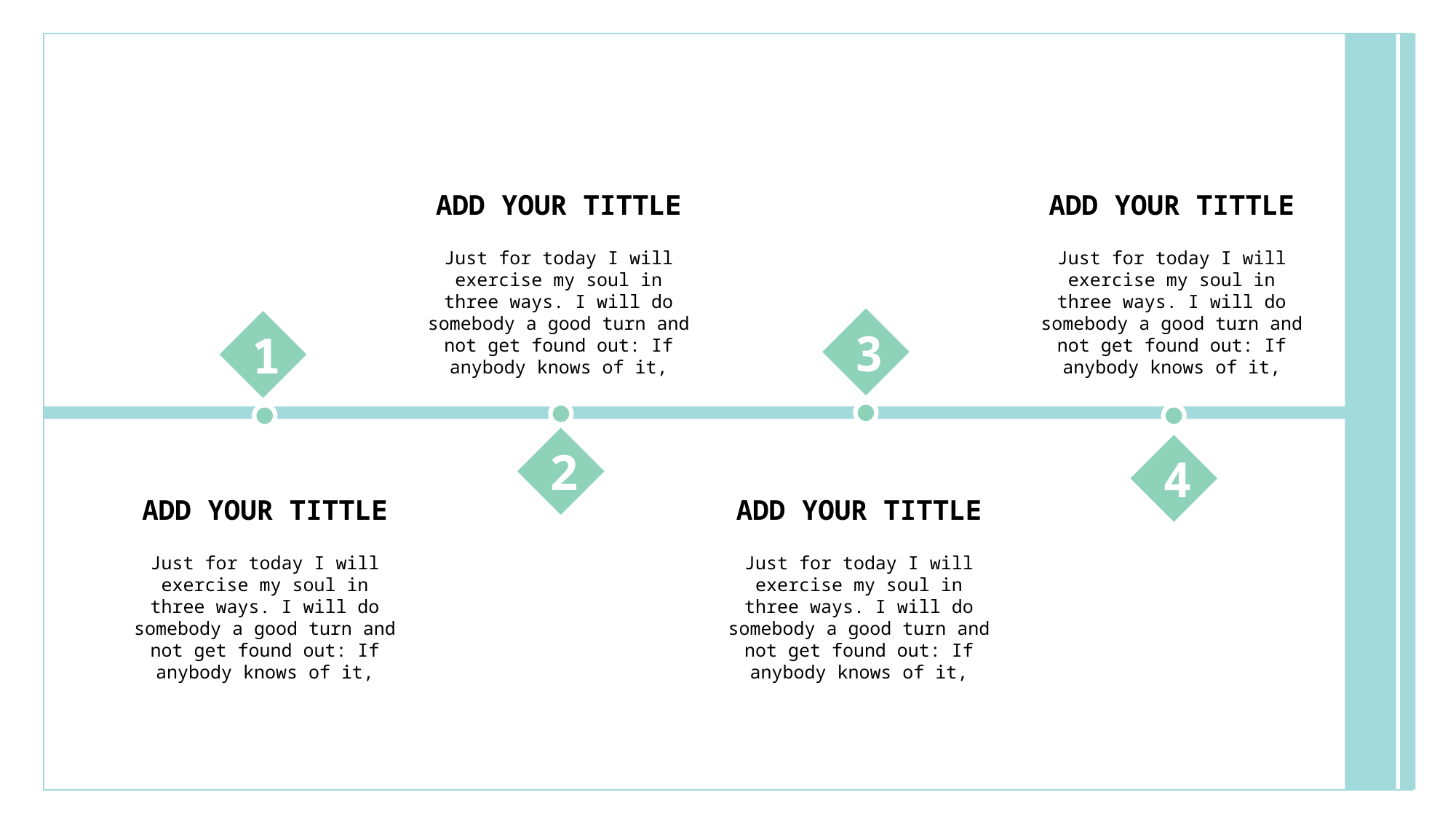

ADD YOUR TITTLE
ADD YOUR TITTLE
Just for today I will exercise my soul in three ways. I will do somebody a good turn and not get found out: If anybody knows of it,
Just for today I will exercise my soul in three ways. I will do somebody a good turn and not get found out: If anybody knows of it,
3
1

2
4
ADD YOUR TITTLE
ADD YOUR TITTLE
Just for today I will exercise my soul in three ways. I will do somebody a good turn and not get found out: If anybody knows of it,
Just for today I will exercise my soul in three ways. I will do somebody a good turn and not get found out: If anybody knows of it,